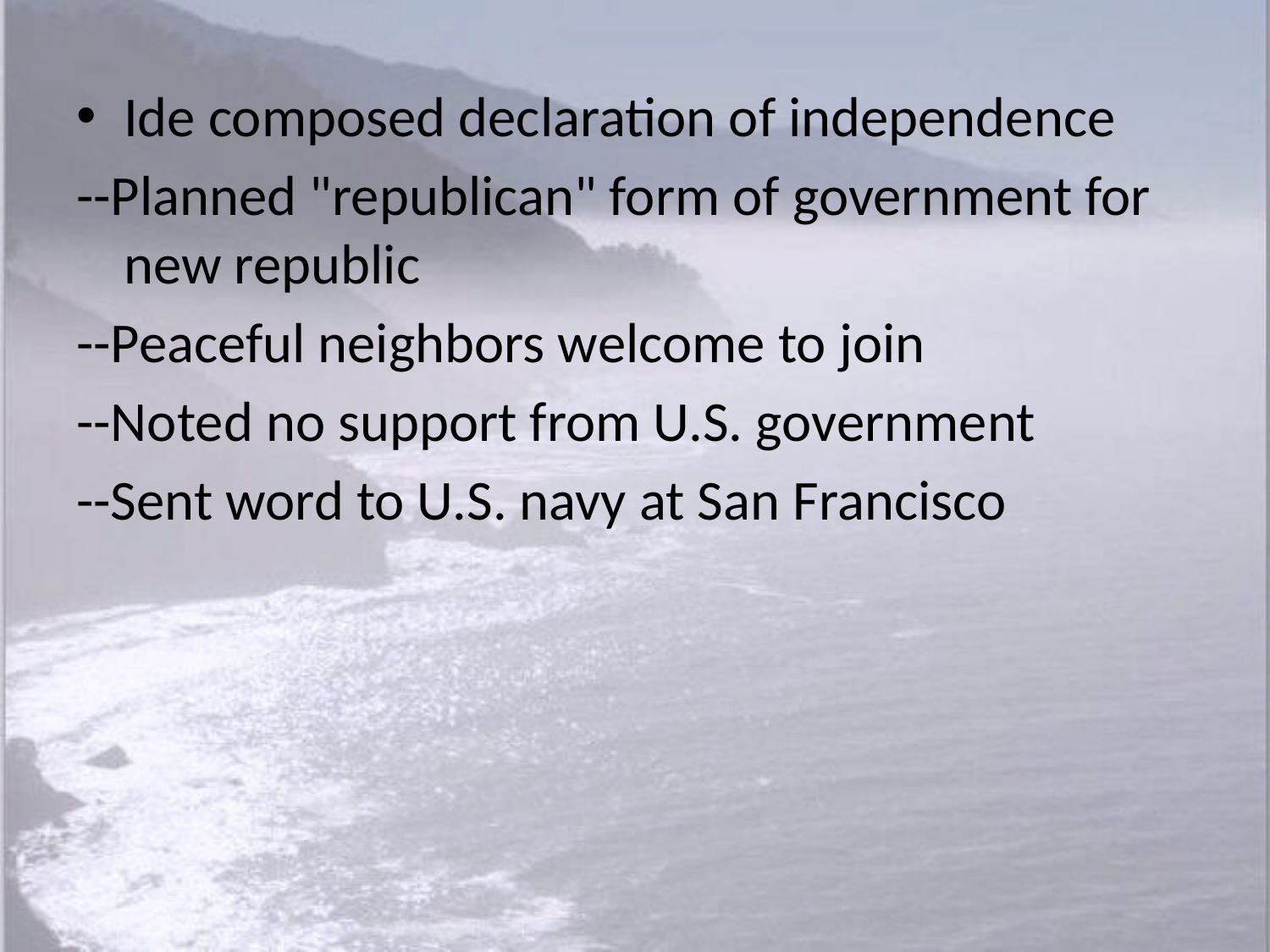

Ide composed declaration of independence
--Planned "republican" form of government for new republic
--Peaceful neighbors welcome to join
--Noted no support from U.S. government
--Sent word to U.S. navy at San Francisco